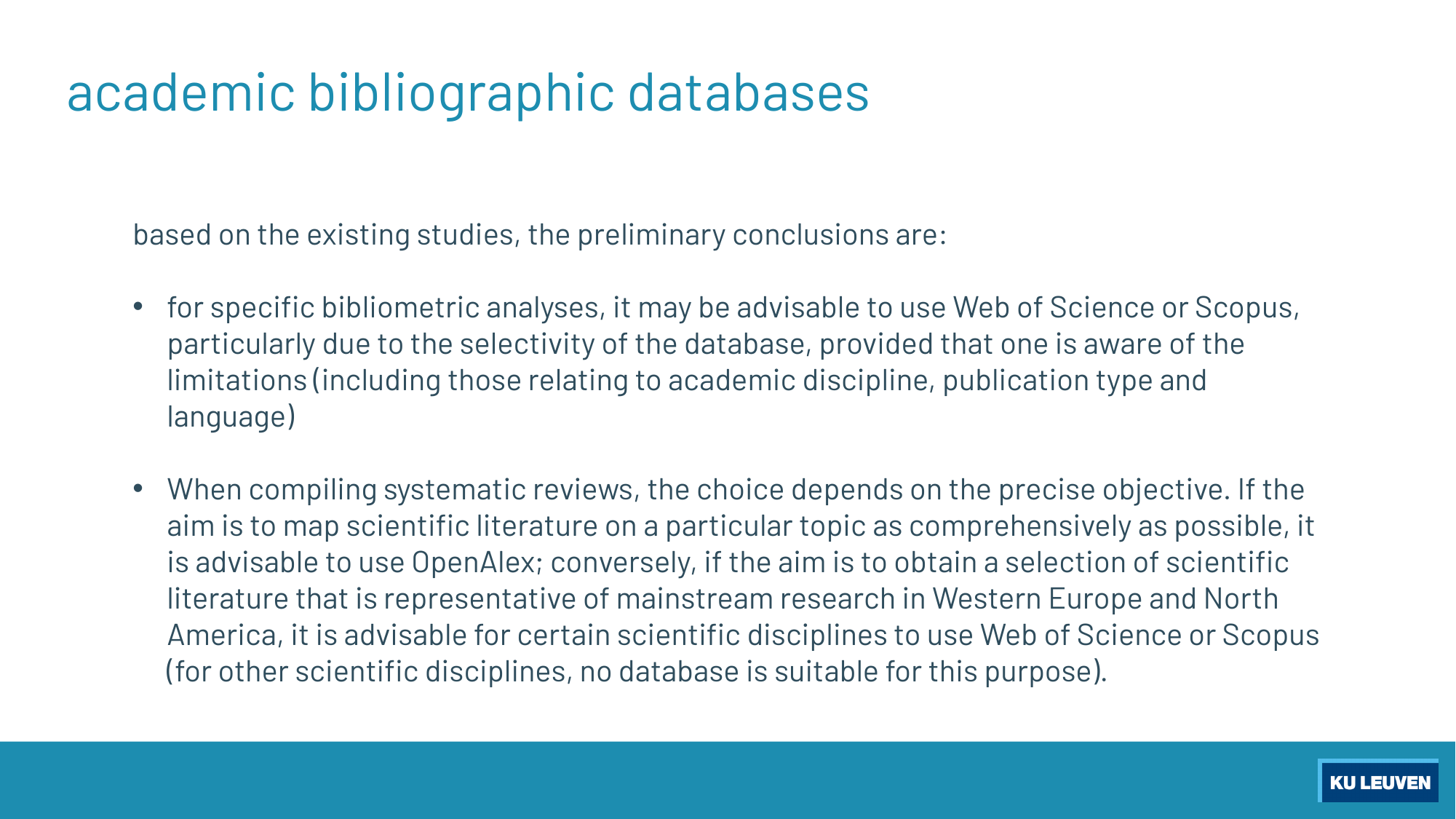

academic bibliographic databases
based on the existing studies, the preliminary conclusions are:

for specific bibliometric analyses, it may be advisable to use Web of Science or Scopus, particularly due to the selectivity of the database, provided that one is aware of the limitations (including those relating to academic discipline, publication type and language)

When compiling systematic reviews, the choice depends on the precise objective. If the aim is to map scientific literature on a particular topic as comprehensively as possible, it is advisable to use OpenAlex; conversely, if the aim is to obtain a selection of scientific literature that is representative of mainstream research in Western Europe and North America, it is advisable for certain scientific disciplines to use Web of Science or Scopus (for other scientific disciplines, no database is suitable for this purpose).